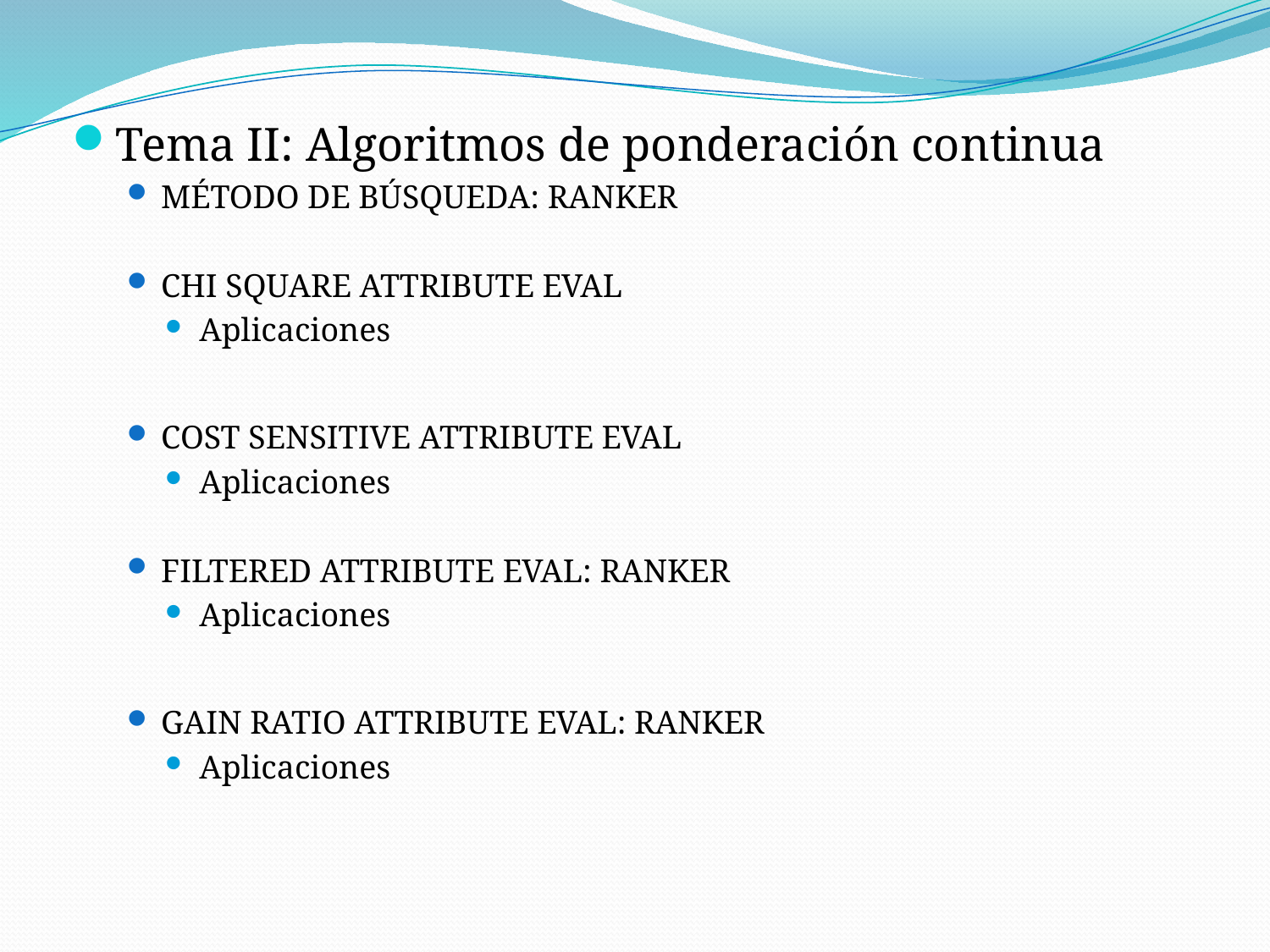

Tema II: Algoritmos de ponderación continua
Método de búsqueda: ranker

Chi Square Attribute Eval
Aplicaciones

Cost Sensitive Attribute Eval
Aplicaciones

Filtered Attribute Eval: ranker
Aplicaciones

Gain Ratio Attribute Eval: ranker
Aplicaciones